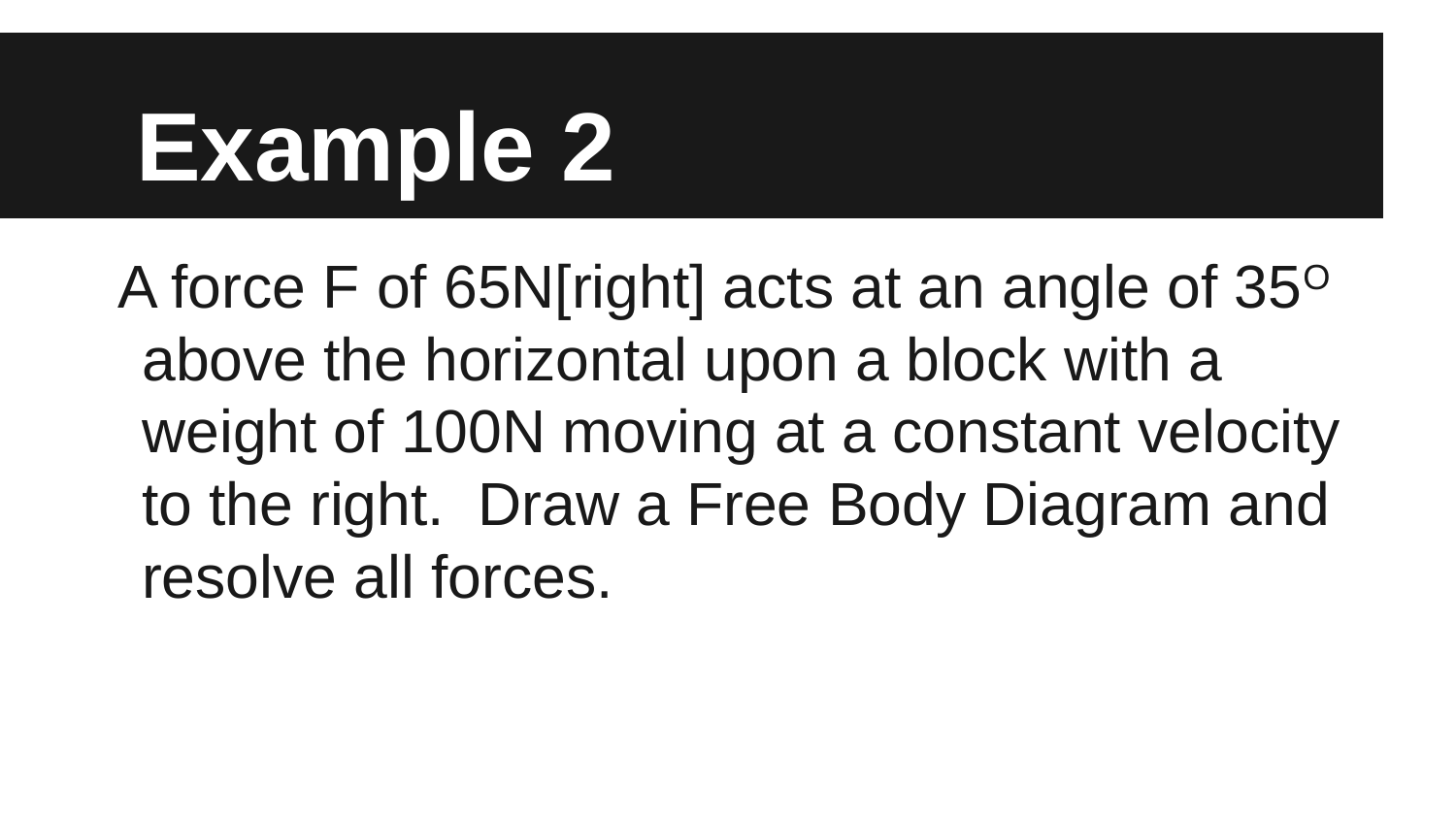

# Example 2
A force F of 65N[right] acts at an angle of 35O above the horizontal upon a block with a weight of 100N moving at a constant velocity to the right.  Draw a Free Body Diagram and resolve all forces.